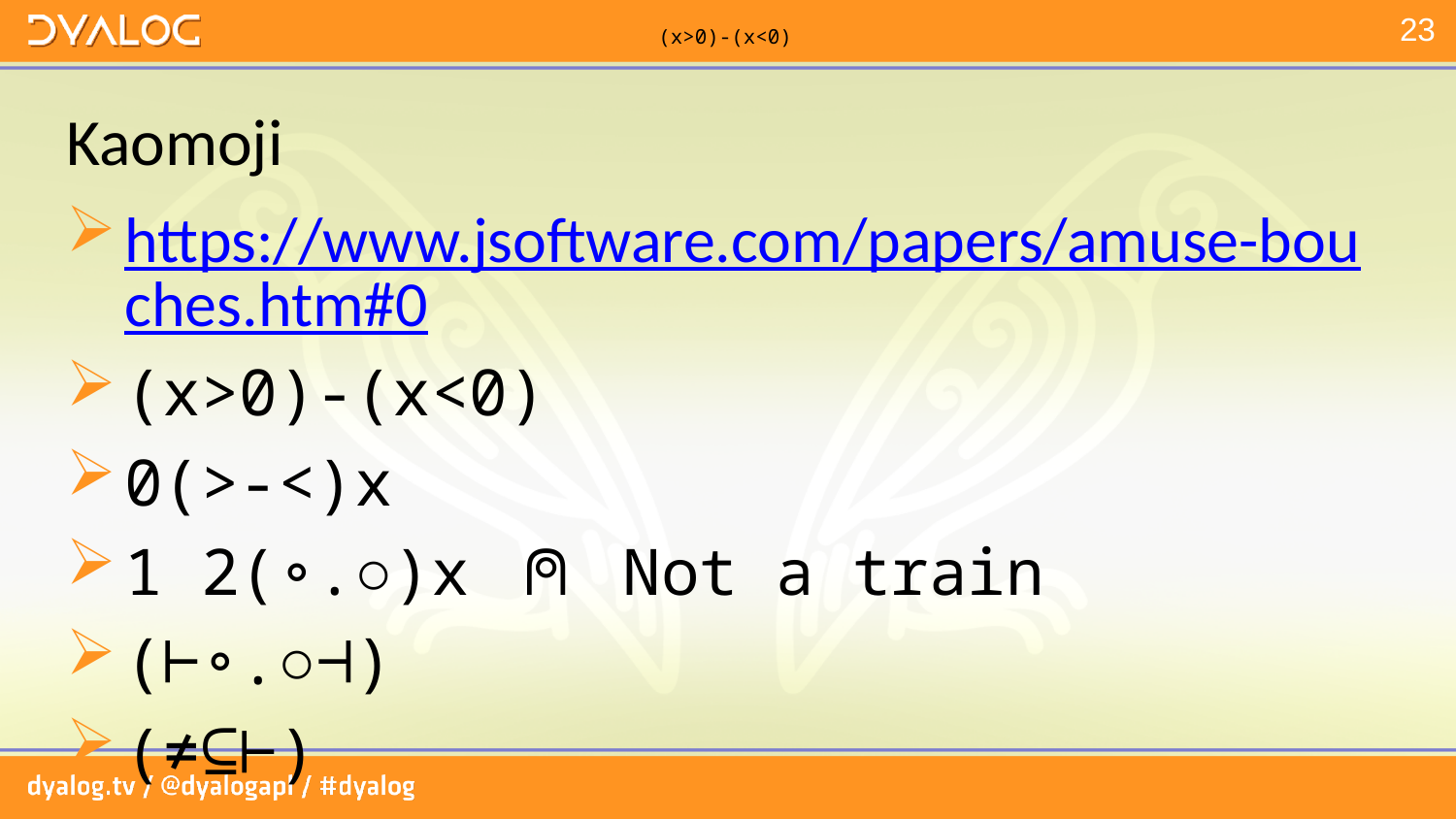

(x>0)-(x<0)
# Kaomoji
https://www.jsoftware.com/papers/amuse-bouches.htm#0
(x>0)-(x<0)
0(>-<)x
1 2(∘.○)x ⍝ Not a train
(⊢∘.○⊣)
(≠⊆⊢)